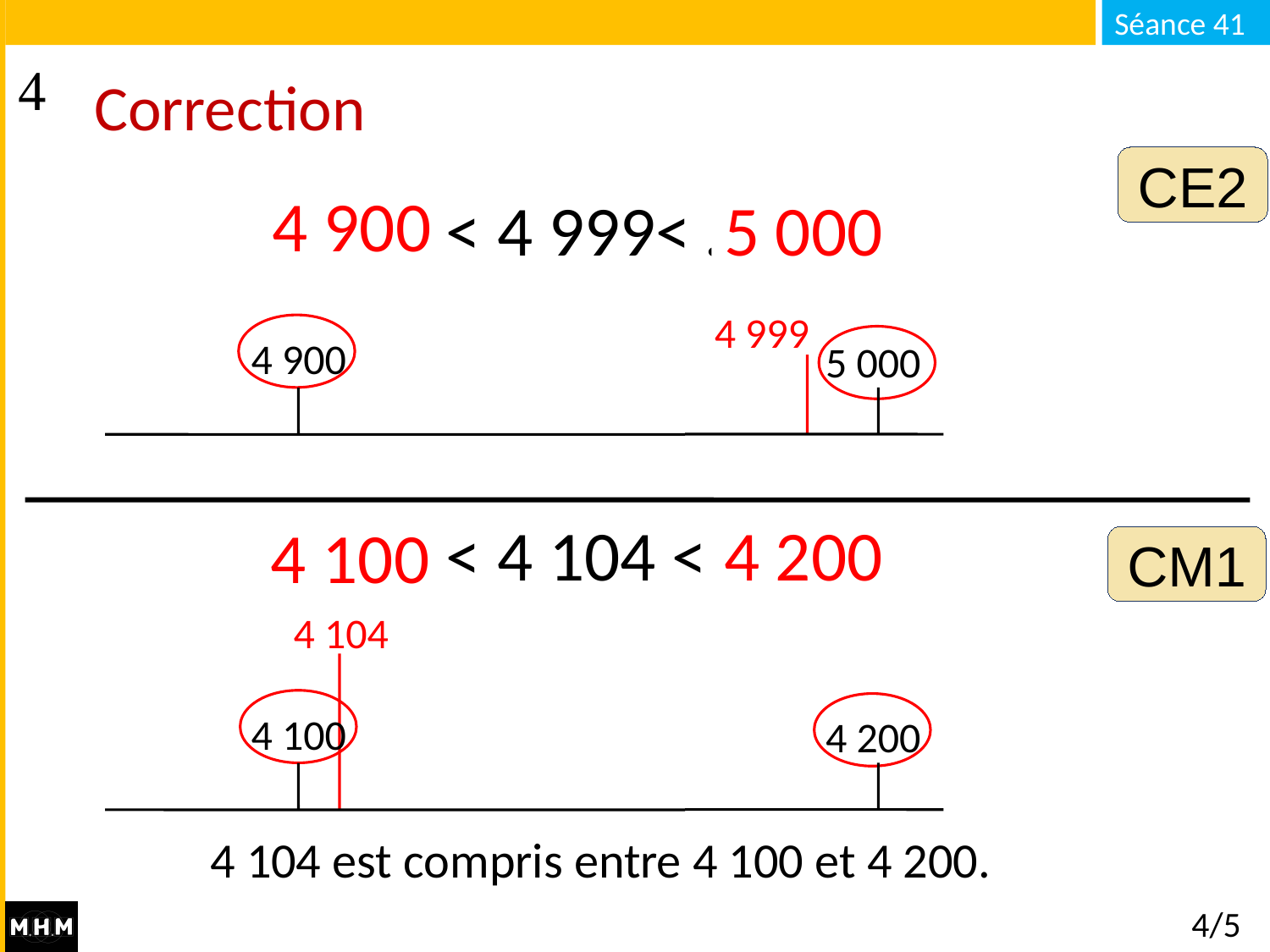

# Correction
CE2
4 900
… < 4 999< …
5 000
4 999

4 900
5 000

… < 4 104 < …
4 200
4 100
CM1
4 104

4 100
4 200
4 104 est compris entre 4 100 et 4 200.
4/5